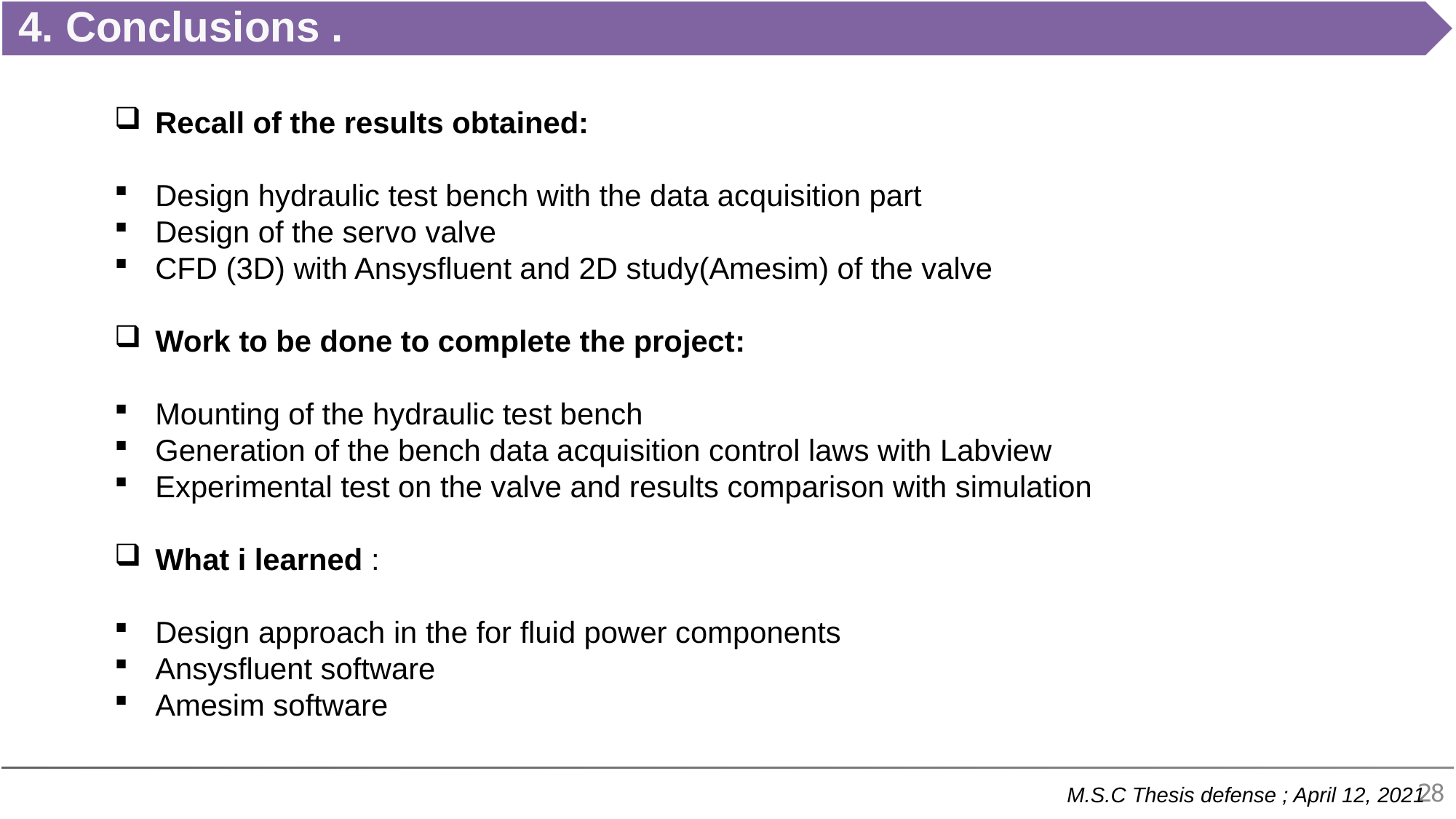

4. Conclusions .
Recall of the results obtained:

Design hydraulic test bench with the data acquisition part
Design of the servo valve
CFD (3D) with Ansysfluent and 2D study(Amesim) of the valve

Work to be done to complete the project:

Mounting of the hydraulic test bench
Generation of the bench data acquisition control laws with Labview
Experimental test on the valve and results comparison with simulation

What i learned :

Design approach in the for fluid power components
Ansysfluent software
Amesim software

28
M.S.C Thesis defense ; April 12, 2021